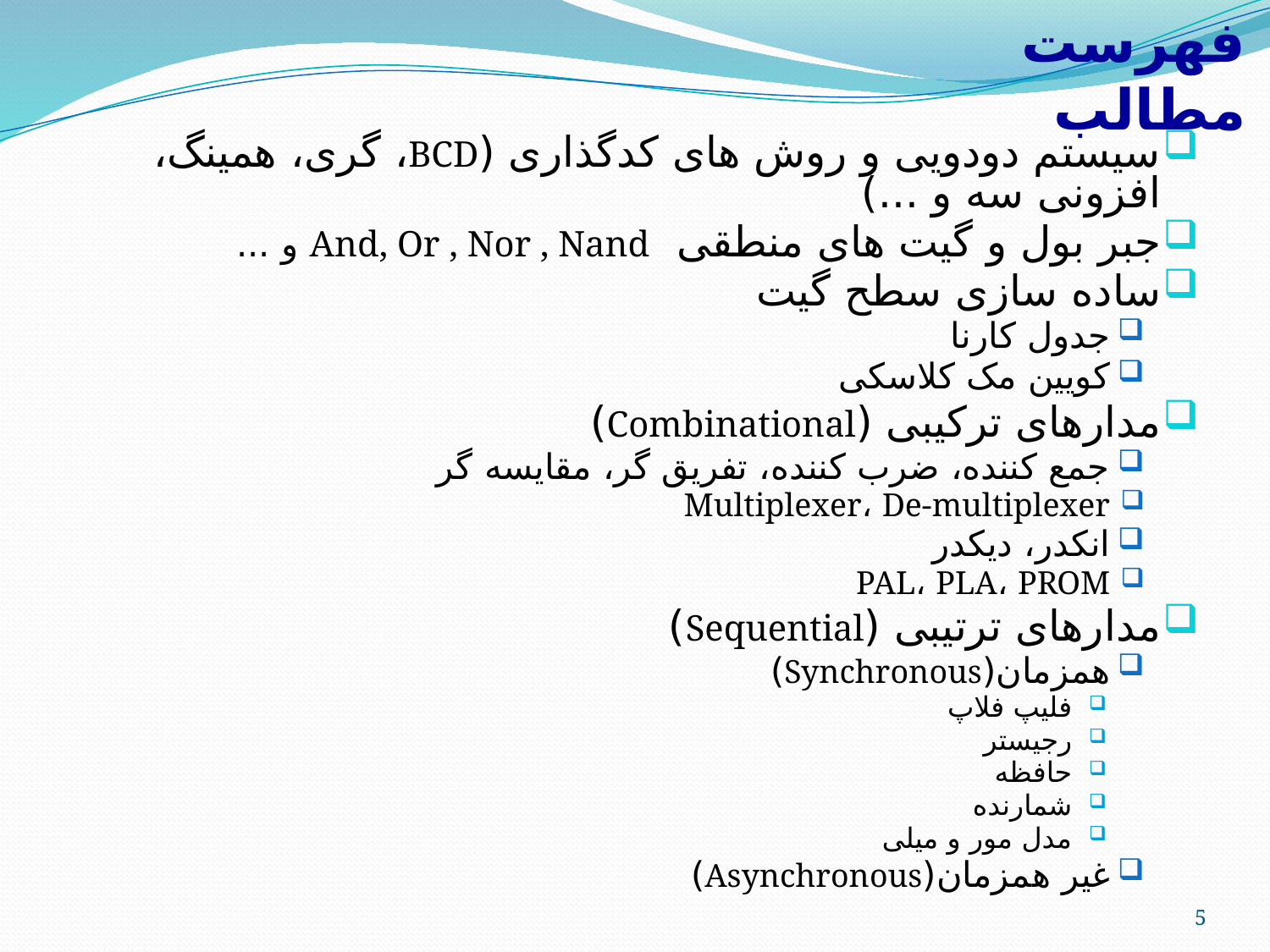

# فهرست مطالب
سیستم دودویی و روش های کدگذاری (BCD، گری، همینگ، افزونی سه و ...)
جبر بول و گیت های منطقی  And, Or , Nor , Nand و ...
ساده سازی سطح گیت
جدول کارنا
کویین مک کلاسکی
مدارهای ترکیبی (Combinational)
جمع کننده، ضرب کننده، تفریق گر، مقایسه گر
Multiplexer، De-multiplexer
انکدر، دیکدر
PAL، PLA، PROM
مدارهای ترتیبی (Sequential)
همزمان(Synchronous)
فلیپ فلاپ
رجیستر
حافظه
شمارنده
مدل مور و میلی
غیر همزمان(Asynchronous)
5